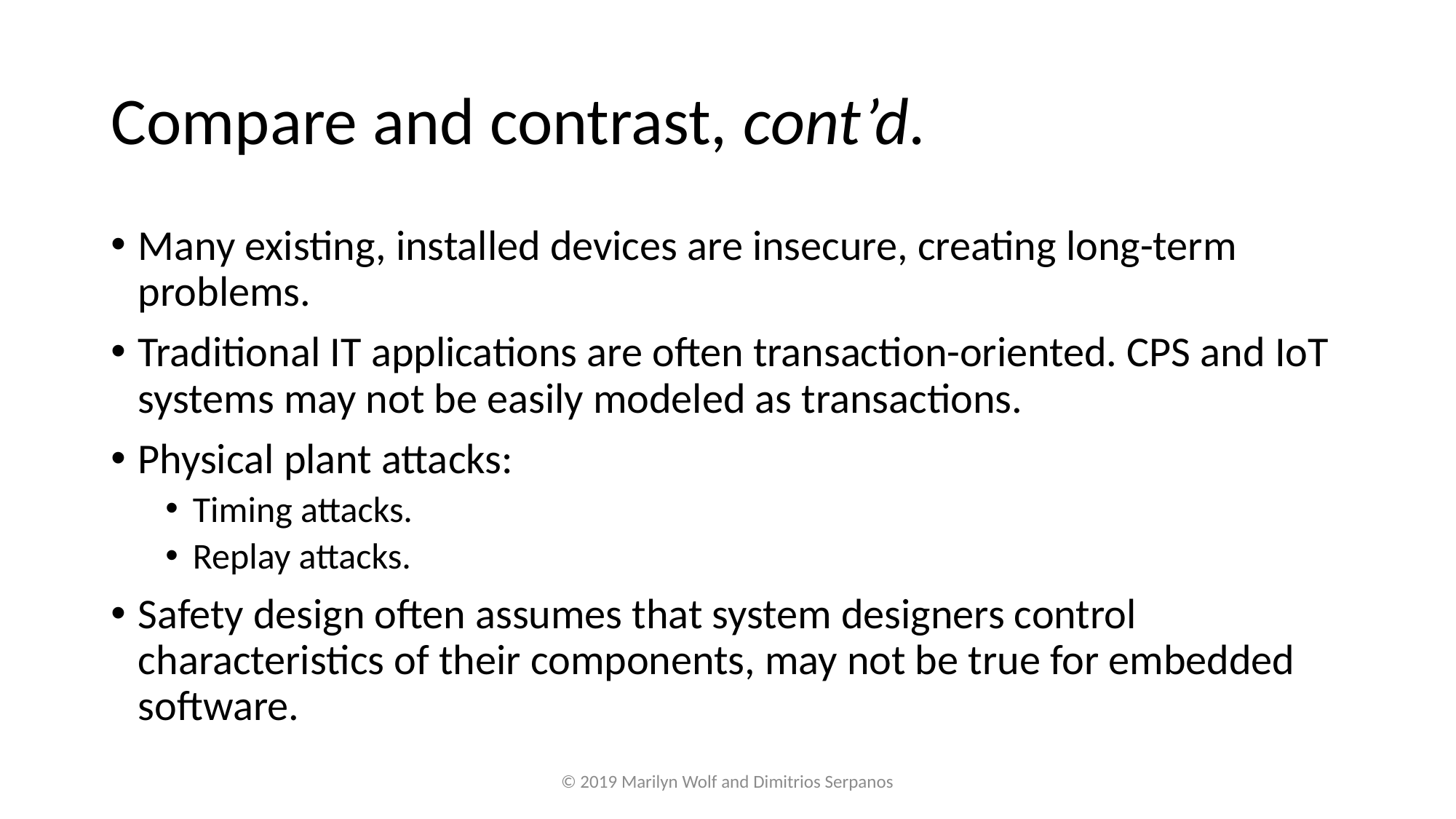

# Compare and contrast, cont’d.
Many existing, installed devices are insecure, creating long-term problems.
Traditional IT applications are often transaction-oriented. CPS and IoT systems may not be easily modeled as transactions.
Physical plant attacks:
Timing attacks.
Replay attacks.
Safety design often assumes that system designers control characteristics of their components, may not be true for embedded  software.
© 2019 Marilyn Wolf and Dimitrios Serpanos